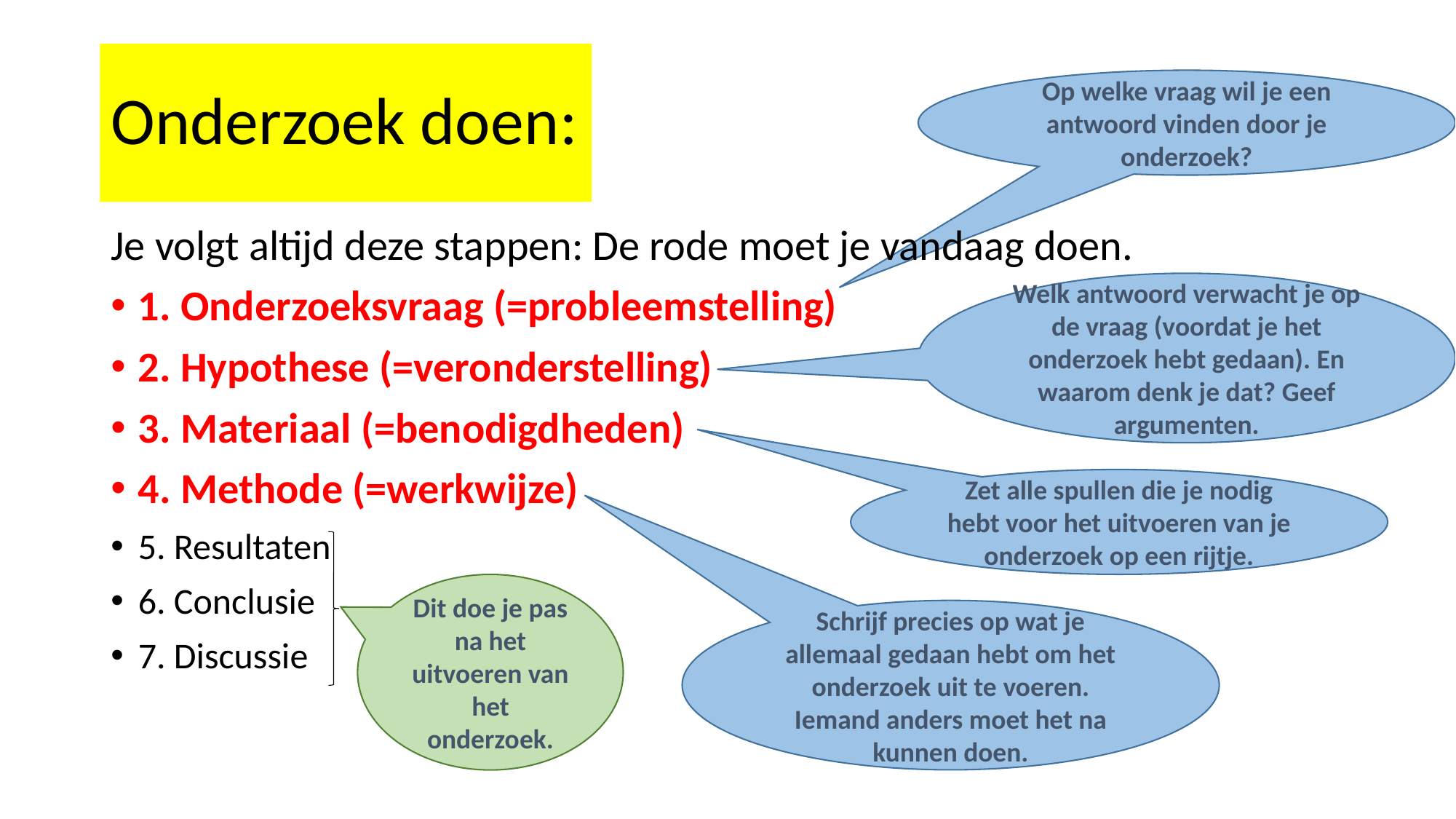

# Onderzoek doen:
Op welke vraag wil je een antwoord vinden door je onderzoek?
Je volgt altijd deze stappen: De rode moet je vandaag doen.
1. Onderzoeksvraag (=probleemstelling)
2. Hypothese (=veronderstelling)
3. Materiaal (=benodigdheden)
4. Methode (=werkwijze)
5. Resultaten
6. Conclusie
7. Discussie
Welk antwoord verwacht je op de vraag (voordat je het onderzoek hebt gedaan). En waarom denk je dat? Geef argumenten.
Zet alle spullen die je nodig hebt voor het uitvoeren van je onderzoek op een rijtje.

Dit doe je pas na het uitvoeren van het onderzoek.
Schrijf precies op wat je allemaal gedaan hebt om het onderzoek uit te voeren. Iemand anders moet het na kunnen doen.